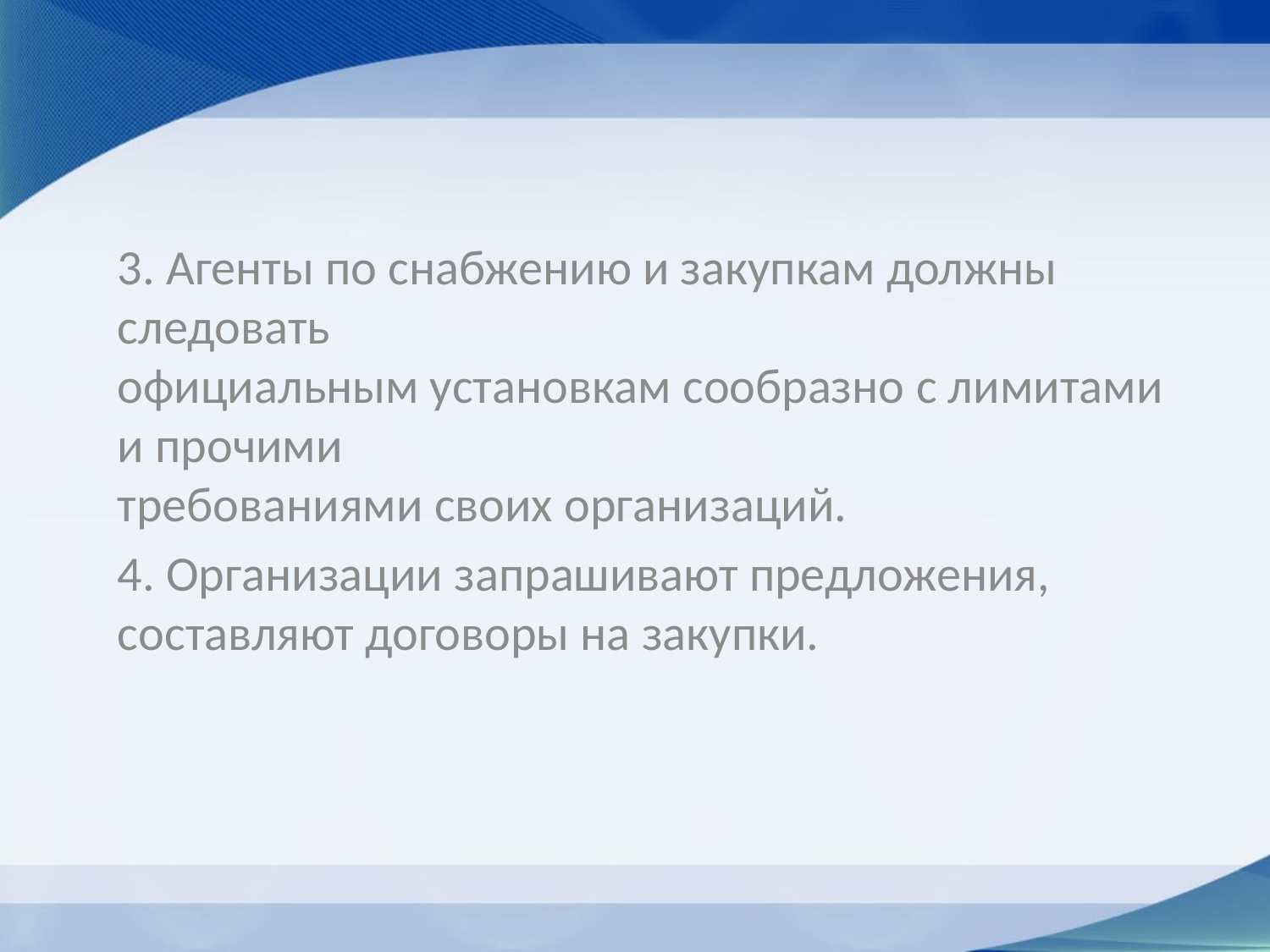

3. Агенты по снабжению и закупкам должны следовать
официальным установкам сообразно с лимитами и прочими
требованиями своих организаций.
4. Организации запрашивают предложения, составляют договоры на закупки.